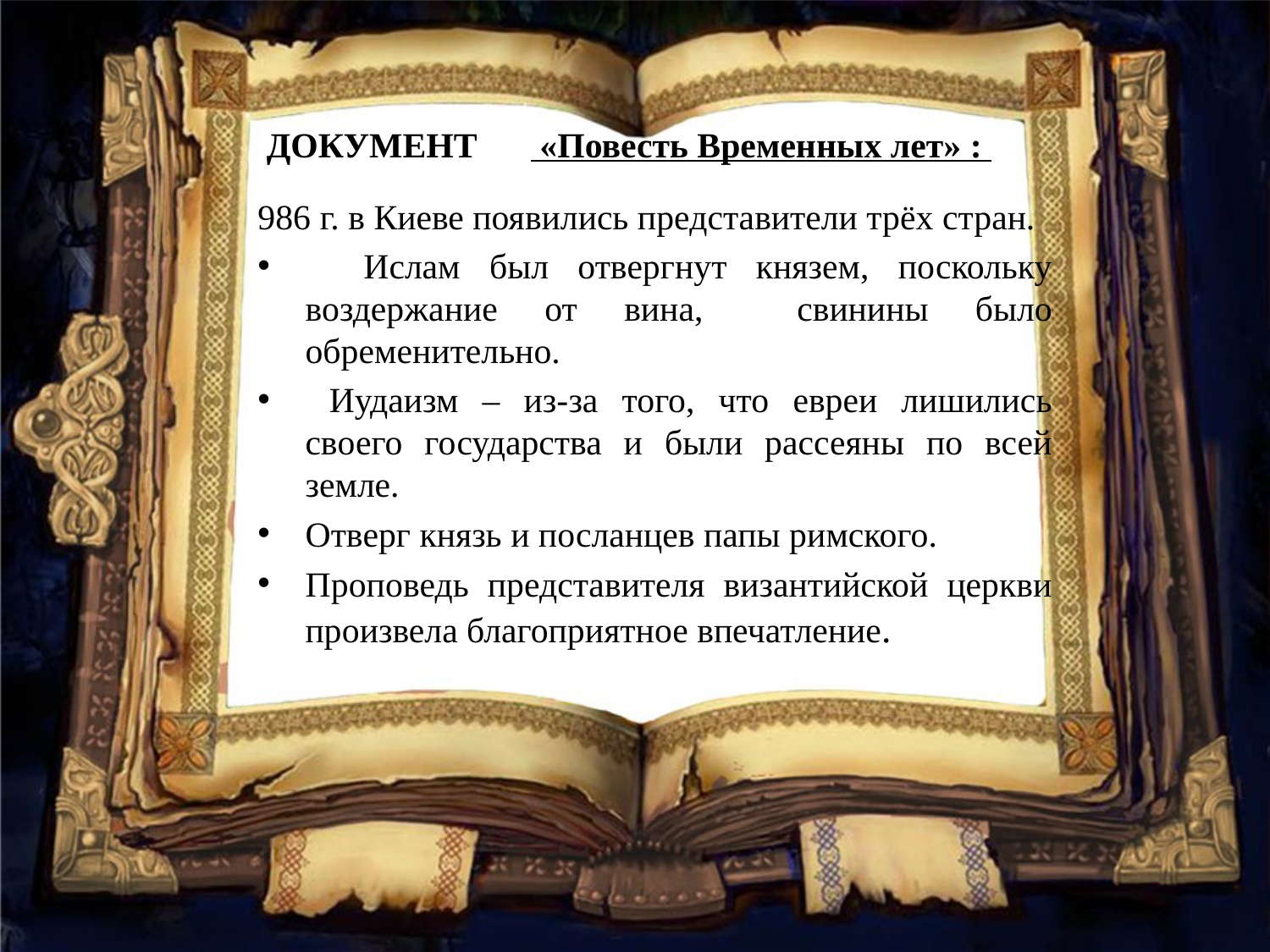

ДОКУМЕНТ       «Повесть Временных лет» :

986 г. в Киеве появились представители трёх стран.
  Ислам был отвергнут князем, поскольку воздержание от вина,  свинины было обременительно.
 Иудаизм – из-за того, что евреи лишились своего государства и были рассеяны по всей земле.
Отверг князь и посланцев папы римского.
Проповедь представителя византийской церкви произвела благоприятное впечатление.